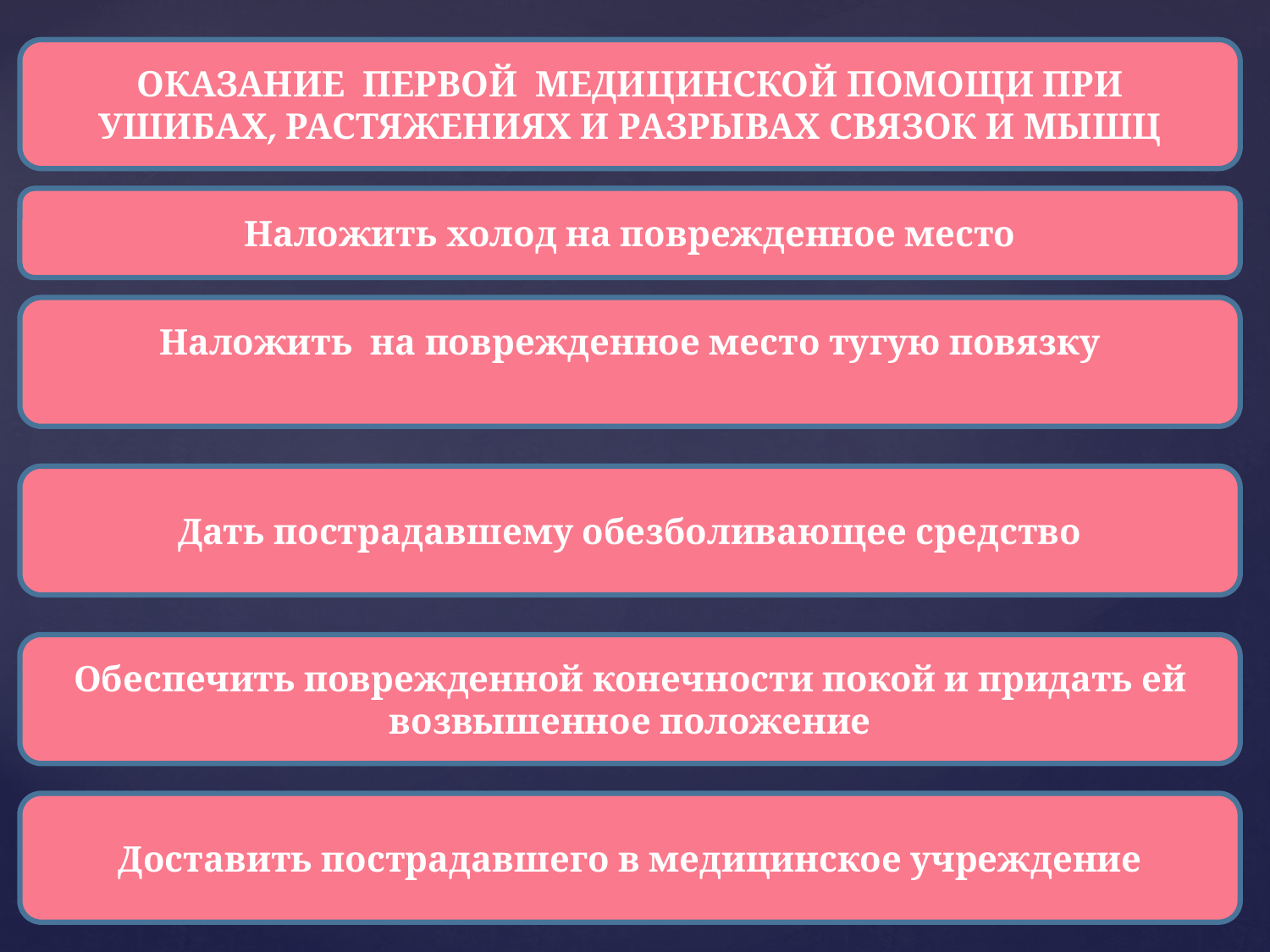

ОКАЗАНИЕ  ПЕРВОЙ  МЕДИЦИНСКОЙ ПОМОЩИ ПРИ
УШИБАХ, РАСТЯЖЕНИЯХ И РАЗРЫВАХ СВЯЗОК И МЫШЦ
Наложить холод на поврежденное место
Наложить  на поврежденное место тугую повязку

Дать пострадавшему обезболивающее средство
Обеспечить поврежденной конечности покой и придать ей возвышенное положение
Доставить пострадавшего в медицинское учреждение